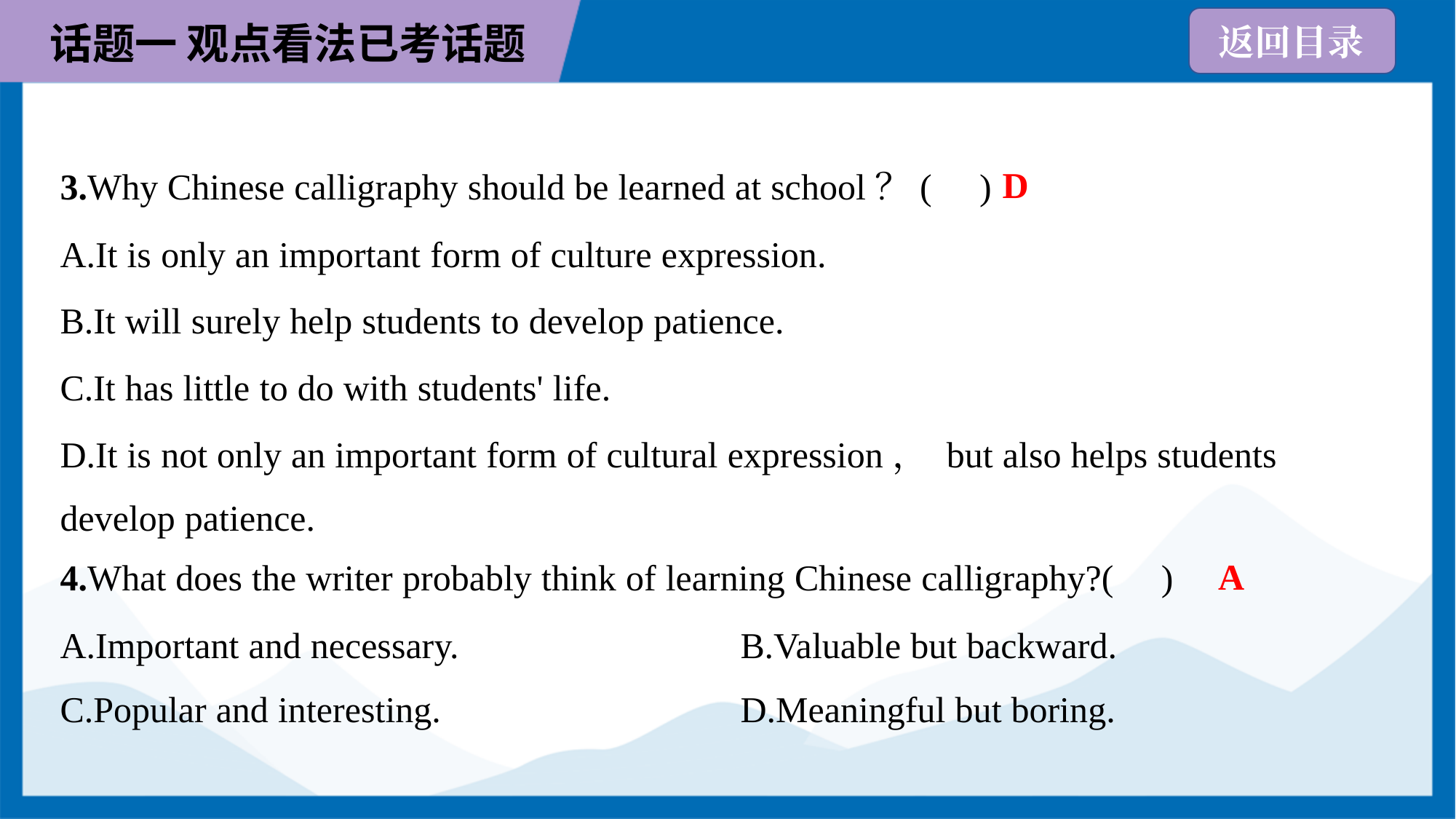

D
3.Why Chinese calligraphy should be learned at school？(     )
A.It is only an important form of culture expression.
B.It will surely help students to develop patience.
C.It has little to do with students' life.
D.It is not only an important form of cultural expression， but also helps students
develop patience.
A
4.What does the writer probably think of learning Chinese calligraphy?(     )
A.Important and necessary.	B.Valuable but backward.
C.Popular and interesting.	D.Meaningful but boring.